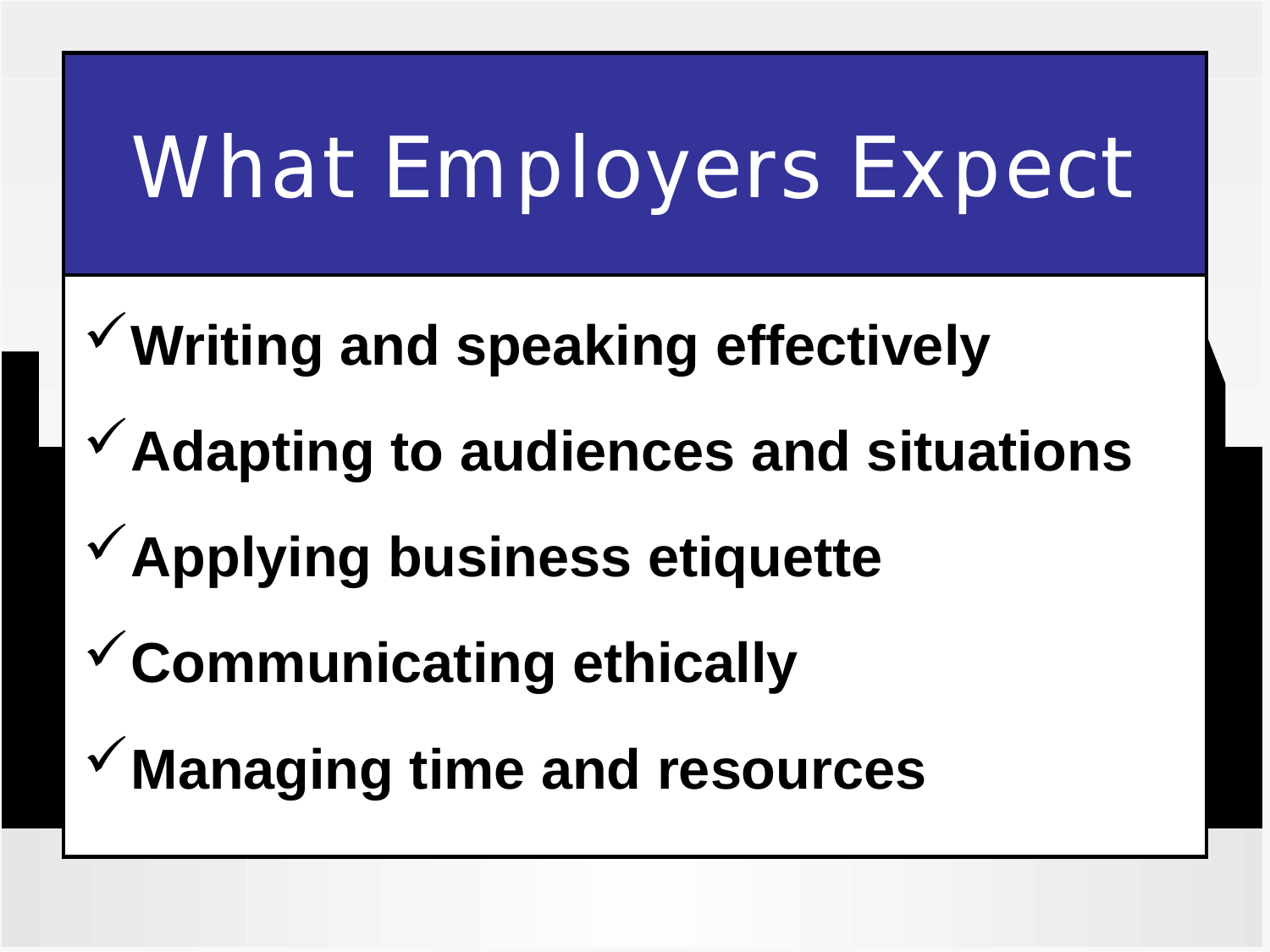

# What Employers Expect

Writing and speaking effectively
Adapting to audiences and situations
Applying business etiquette
Communicating ethically
Managing time and resources